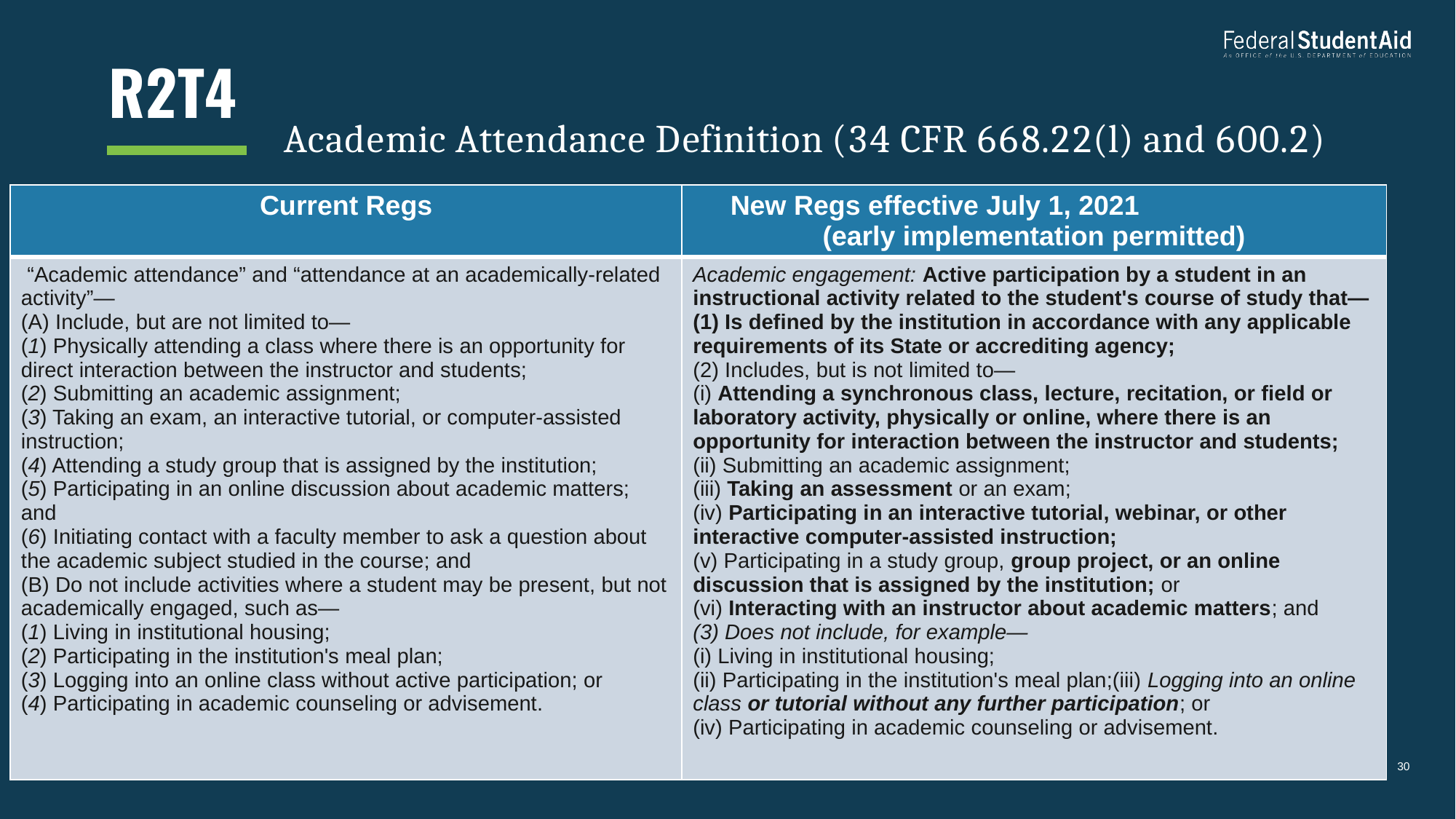

# R2t4
Academic Attendance Definition (34 CFR 668.22(l) and 600.2)
| Current Regs | New Regs effective July 1, 2021 (early implementation permitted) |
| --- | --- |
| “Academic attendance” and “attendance at an academically-related activity”— (A) Include, but are not limited to— (1) Physically attending a class where there is an opportunity for direct interaction between the instructor and students; (2) Submitting an academic assignment; (3) Taking an exam, an interactive tutorial, or computer-assisted instruction; (4) Attending a study group that is assigned by the institution; (5) Participating in an online discussion about academic matters; and (6) Initiating contact with a faculty member to ask a question about the academic subject studied in the course; and (B) Do not include activities where a student may be present, but not academically engaged, such as— (1) Living in institutional housing; (2) Participating in the institution's meal plan; (3) Logging into an online class without active participation; or (4) Participating in academic counseling or advisement. | Academic engagement: Active participation by a student in an instructional activity related to the student's course of study that— (1) Is defined by the institution in accordance with any applicable requirements of its State or accrediting agency; (2) Includes, but is not limited to— (i) Attending a synchronous class, lecture, recitation, or field or laboratory activity, physically or online, where there is an opportunity for interaction between the instructor and students; (ii) Submitting an academic assignment; (iii) Taking an assessment or an exam; (iv) Participating in an interactive tutorial, webinar, or other interactive computer-assisted instruction; (v) Participating in a study group, group project, or an online discussion that is assigned by the institution; or (vi) Interacting with an instructor about academic matters; and (3) Does not include, for example— (i) Living in institutional housing; (ii) Participating in the institution's meal plan;(iii) Logging into an online class or tutorial without any further participation; or (iv) Participating in academic counseling or advisement. |
30